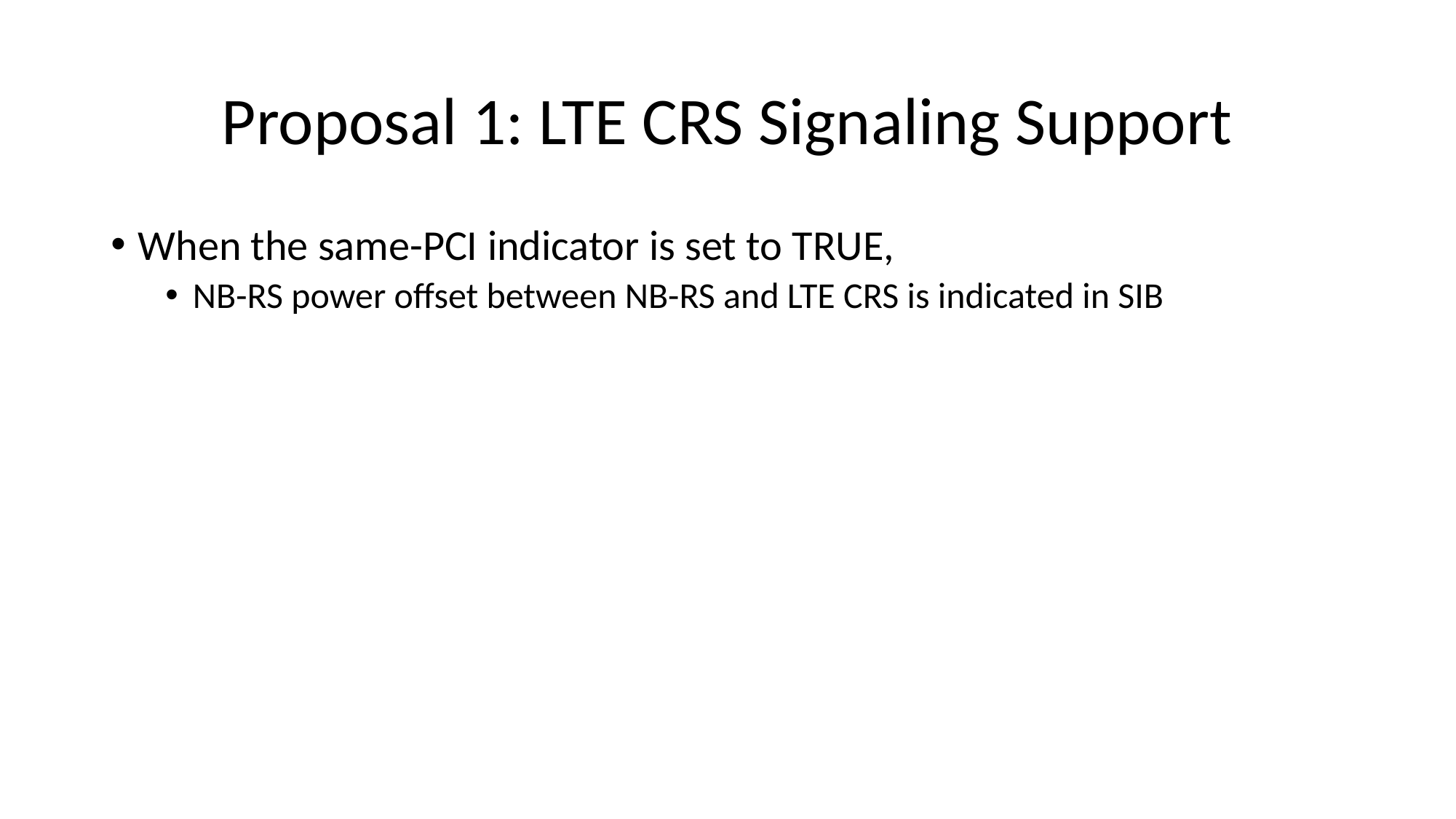

# Proposal 1: LTE CRS Signaling Support
When the same-PCI indicator is set to TRUE,
NB-RS power offset between NB-RS and LTE CRS is indicated in SIB